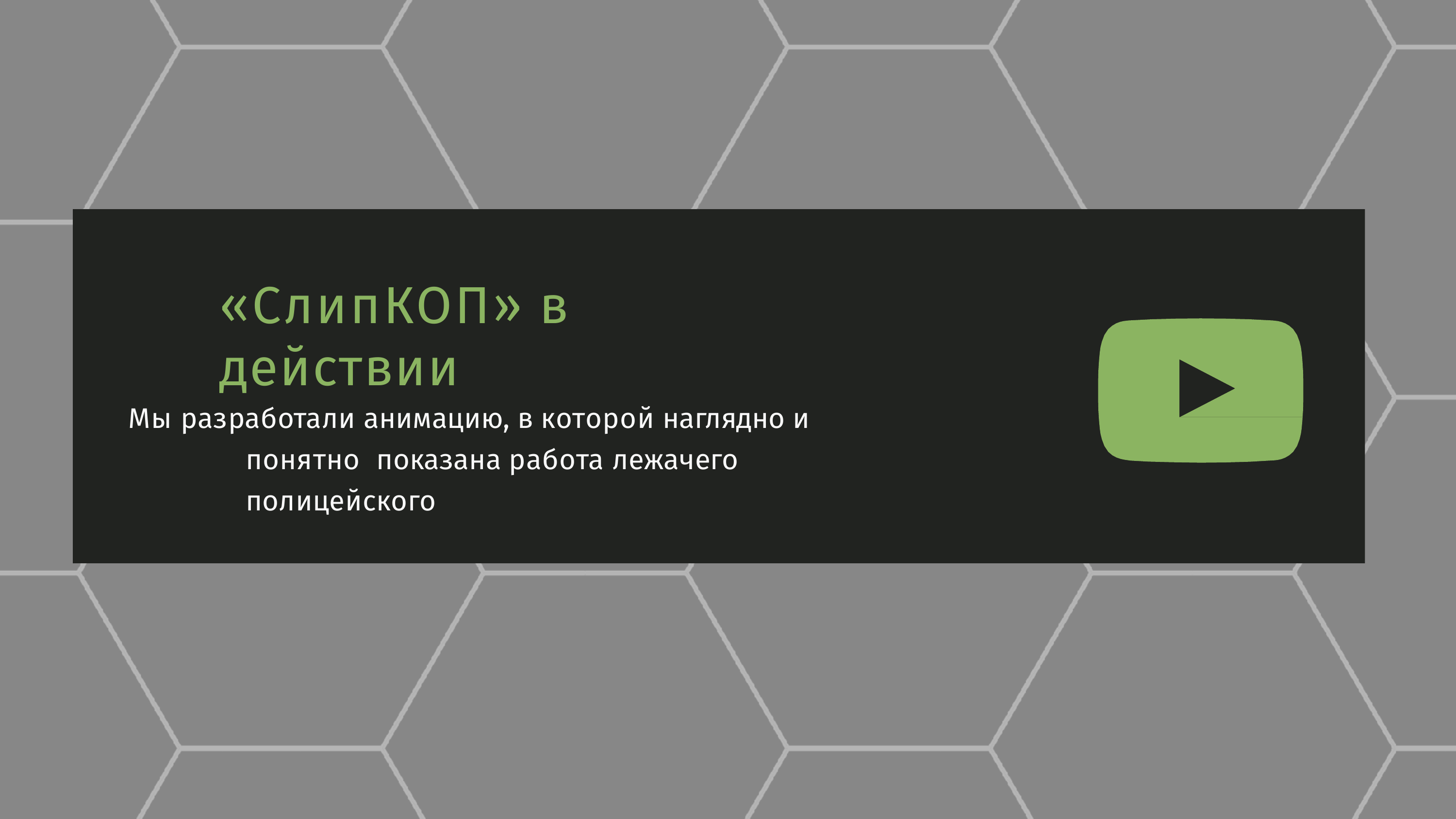

«СлипКОП» в действии

Мы разработали анимацию, в которой наглядно и понятно  показана работа лежачего полицейского